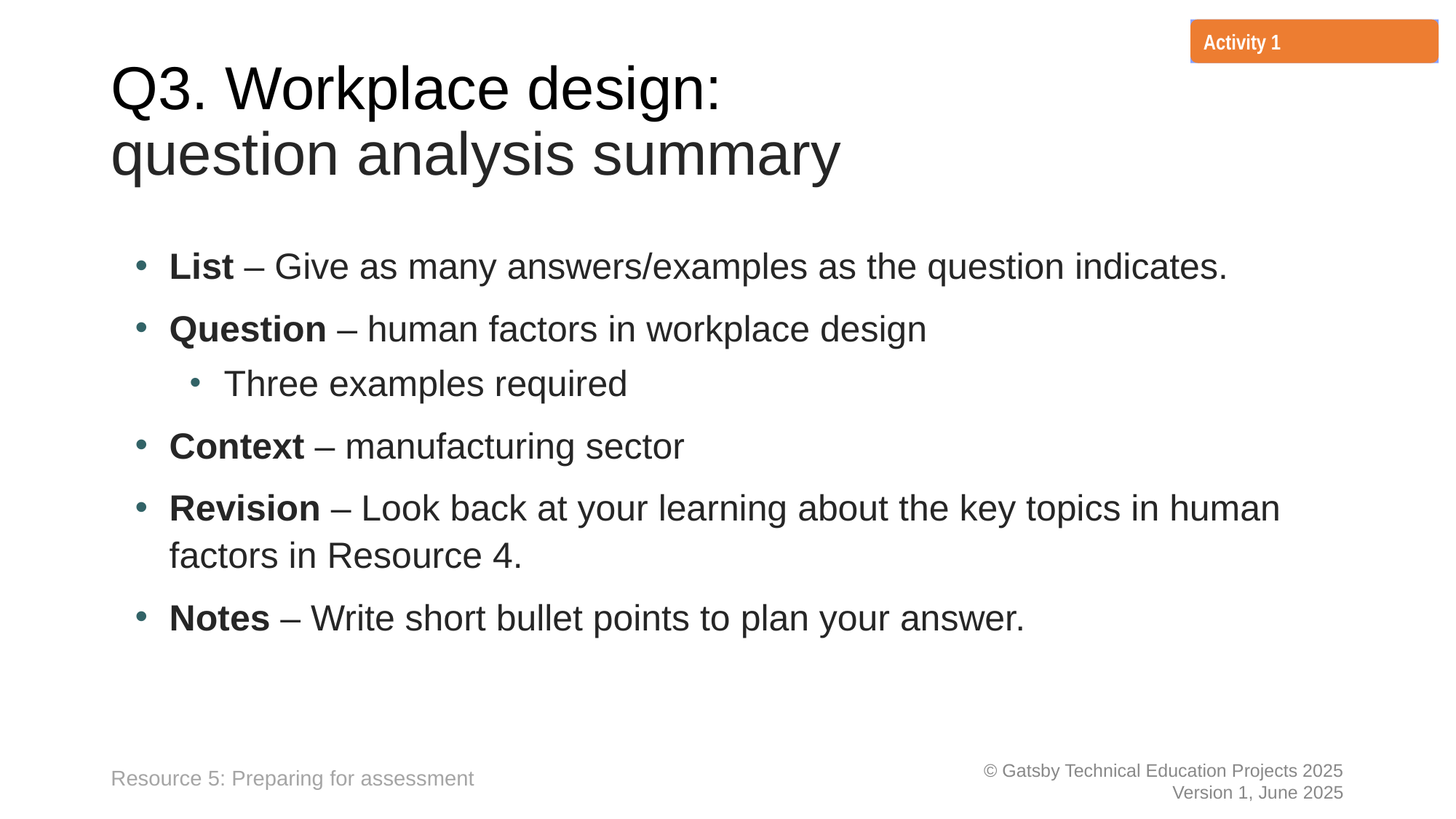

Resources needed:
???
Activity 1
# Q3. Workplace design: question analysis summary
List – Give as many answers/examples as the question indicates.
Question – human factors in workplace design
Three examples required
Context – manufacturing sector
Revision – Look back at your learning about the key topics in human factors in Resource 4.
Notes – Write short bullet points to plan your answer.
Resource 5: Preparing for assessment